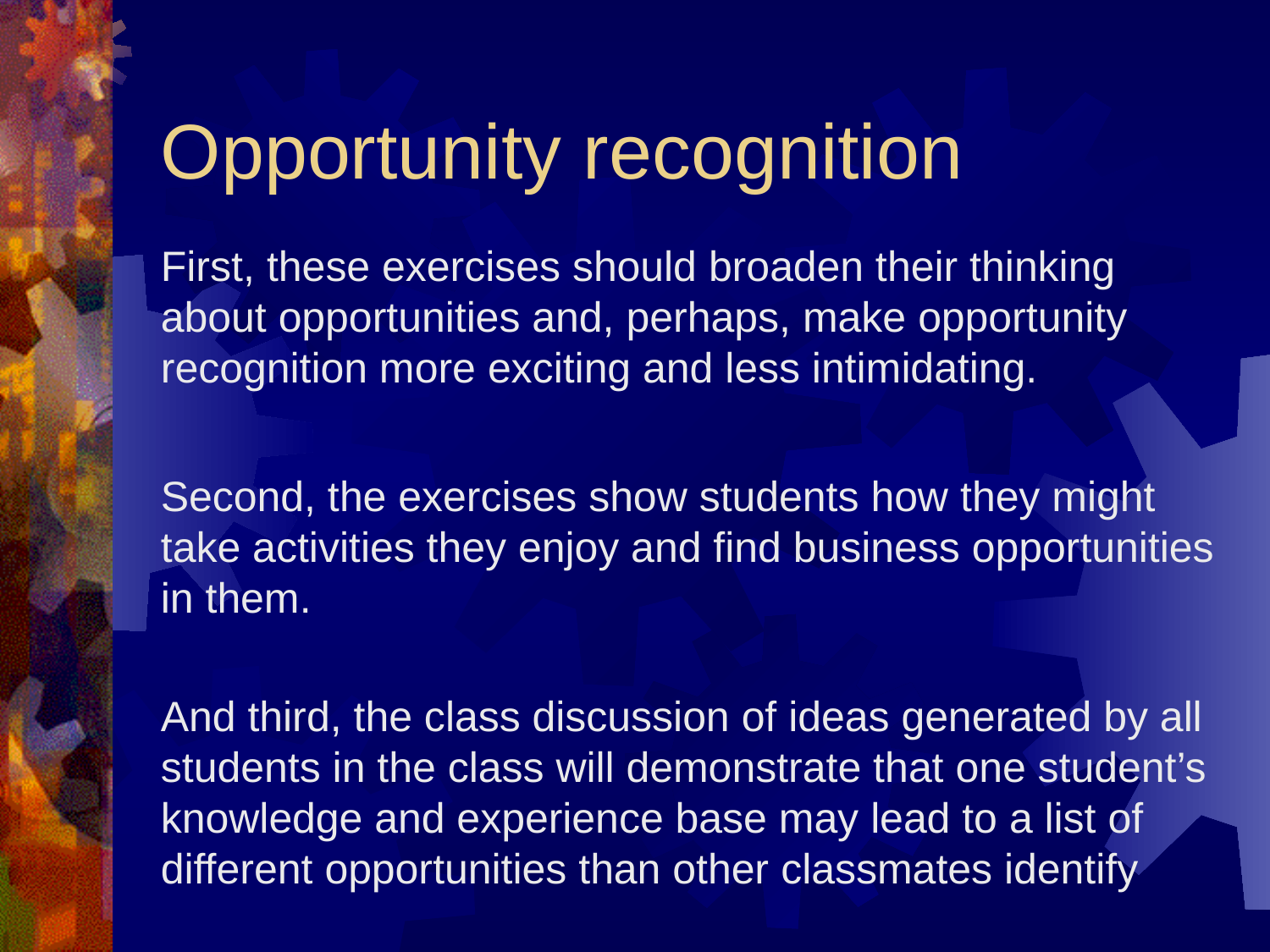

# Opportunity recognition
First, these exercises should broaden their thinking about opportunities and, perhaps, make opportunity recognition more exciting and less intimidating.

Second, the exercises show students how they might take activities they enjoy and find business opportunities in them.

And third, the class discussion of ideas generated by all students in the class will demonstrate that one student’s knowledge and experience base may lead to a list of different opportunities than other classmates identify